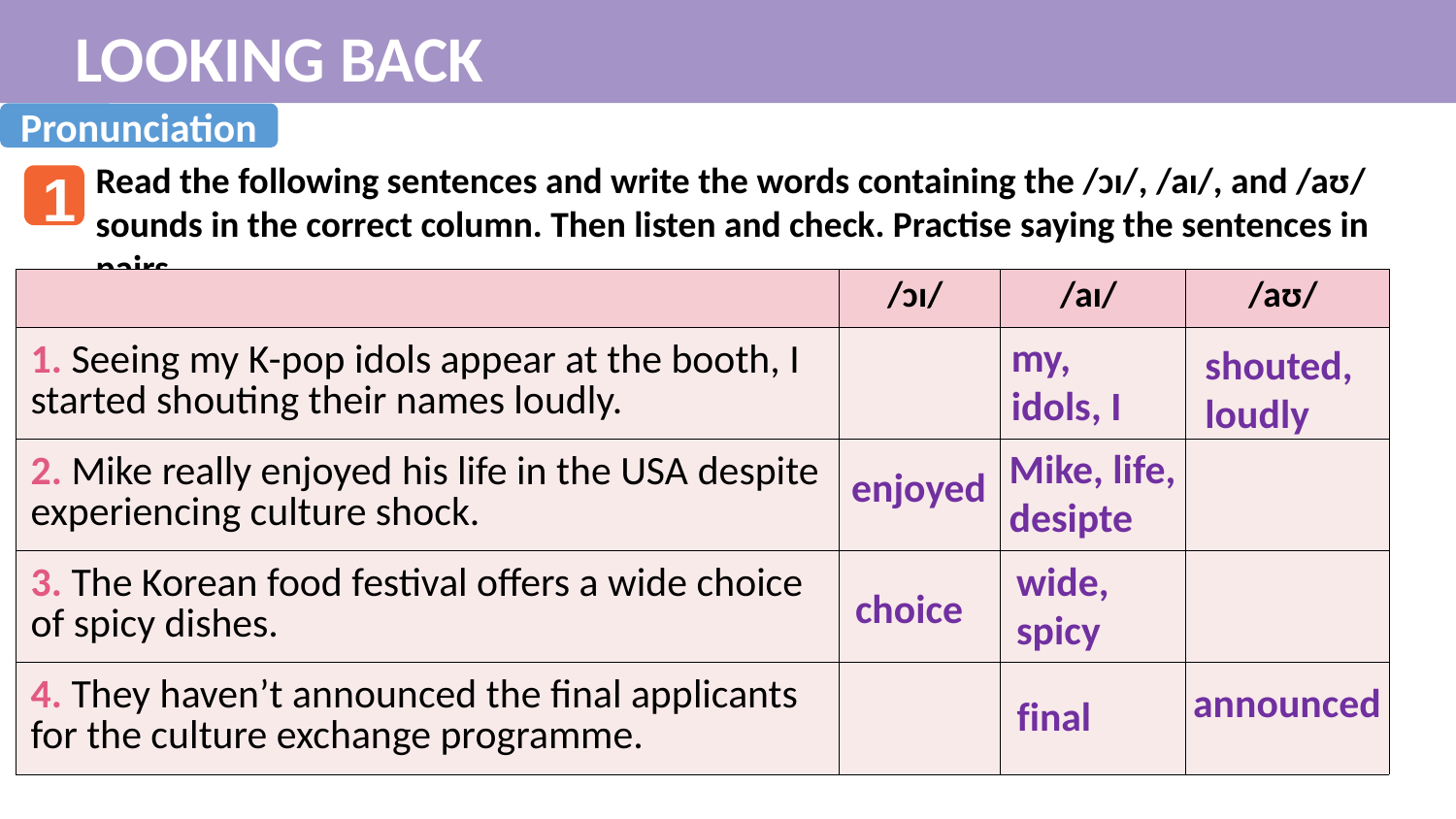

LOOKING BACK

Pronunciation
Read the following sentences and write the words containing the /ɔɪ/, /aɪ/, and /aʊ/ sounds in the correct column. Then listen and check. Practise saying the sentences in pairs.
1

|  | /ɔɪ/ | /aɪ/ | /aʊ/ |
| --- | --- | --- | --- |
| 1. Seeing my K-pop idols appear at the booth, I started shouting their names loudly. |  |  |  |
| 2. Mike really enjoyed his life in the USA despite experiencing culture shock. |  |  |  |
| 3. The Korean food festival offers a wide choice of spicy dishes. |  |  |  |
| 4. They haven’t announced the final applicants for the culture exchange programme. |  |  |  |
my, idols, I
shouted, loudly
Mike, life, desipte
enjoyed
wide, spicy
choice
announced
final